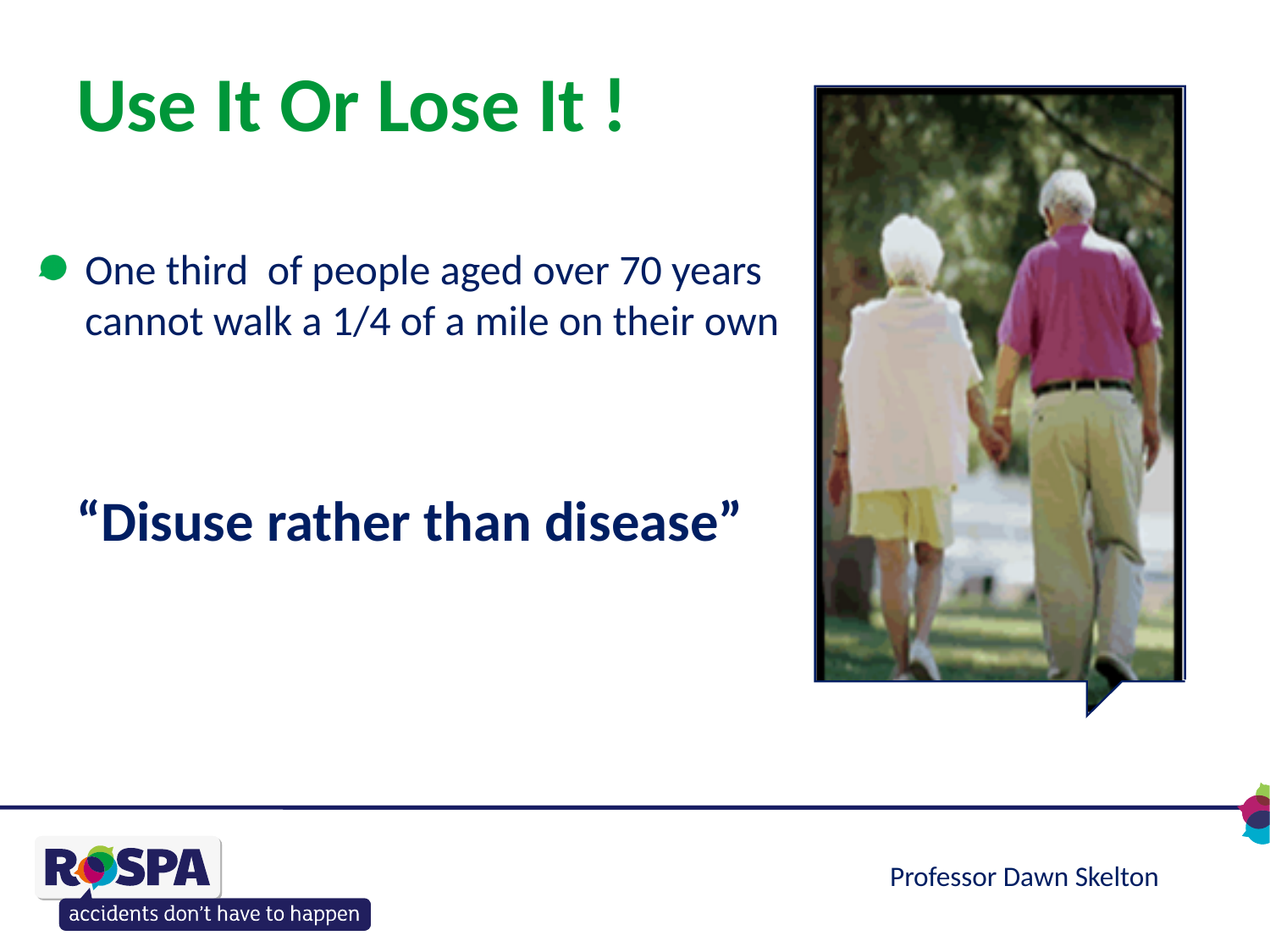

# Use It Or Lose It !

One third  of people aged over 70 years cannot walk a 1/4 of a mile on their own

“Disuse rather than disease”

Professor Dawn Skelton